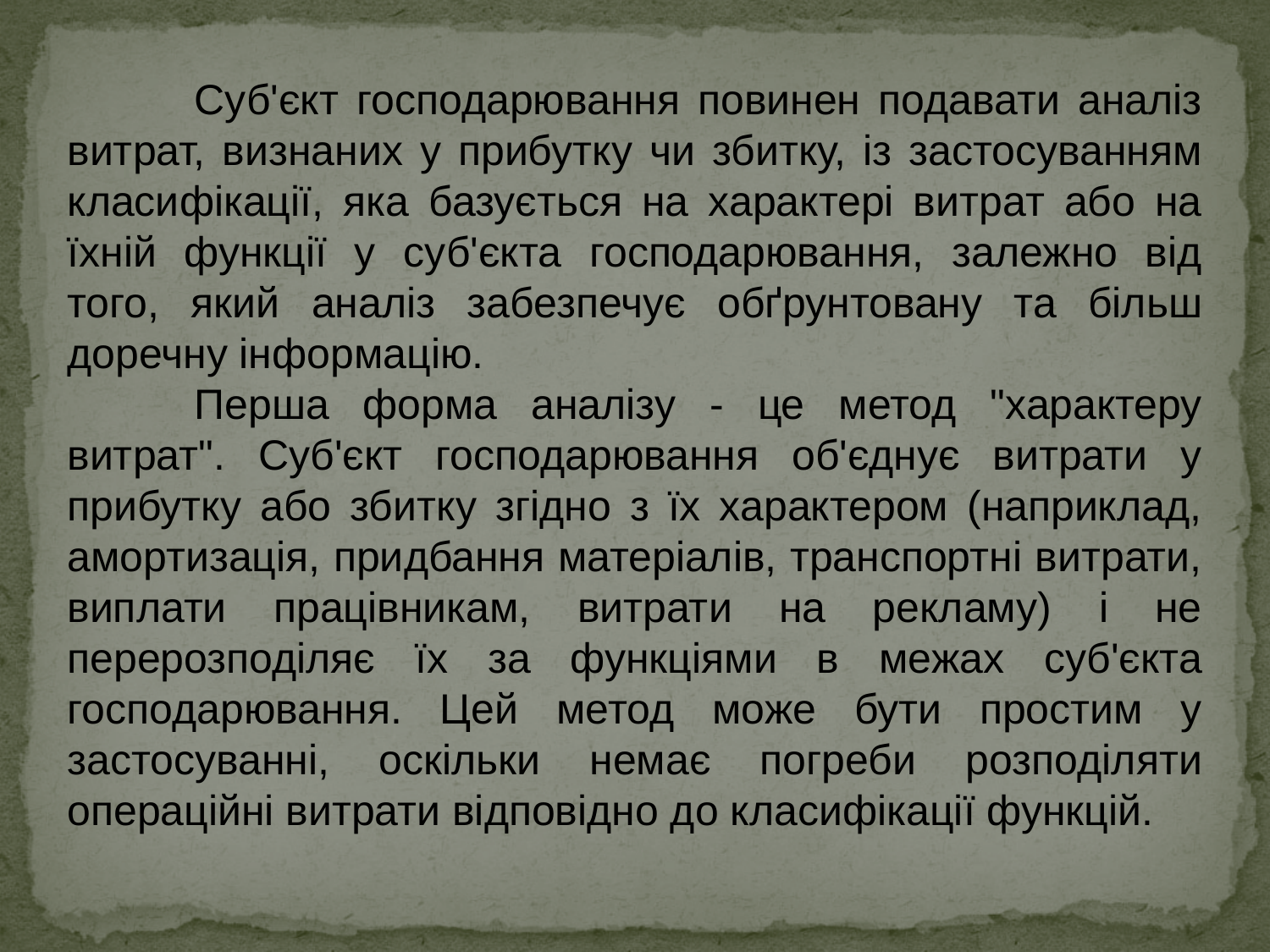

Суб'єкт господарювання повинен подавати аналіз витрат, визнаних у прибутку чи збитку, із застосуванням класифікації, яка базується на характері витрат або на їхній функції у суб'єкта господарювання, залежно від того, який аналіз забезпечує обґрунтовану та більш доречну інформацію.
	Перша форма аналізу - це метод "характеру витрат". Суб'єкт господарювання об'єднує витрати у прибутку або збитку згідно з їх характером (наприклад, амортизація, придбання матеріалів, транспортні витрати, виплати працівникам, витрати на рекламу) і не перерозподіляє їх за функціями в межах суб'єкта господарювання. Цей метод може бути простим у застосуванні, оскільки немає погреби розподіляти операційні витрати відповідно до класифікації функцій.